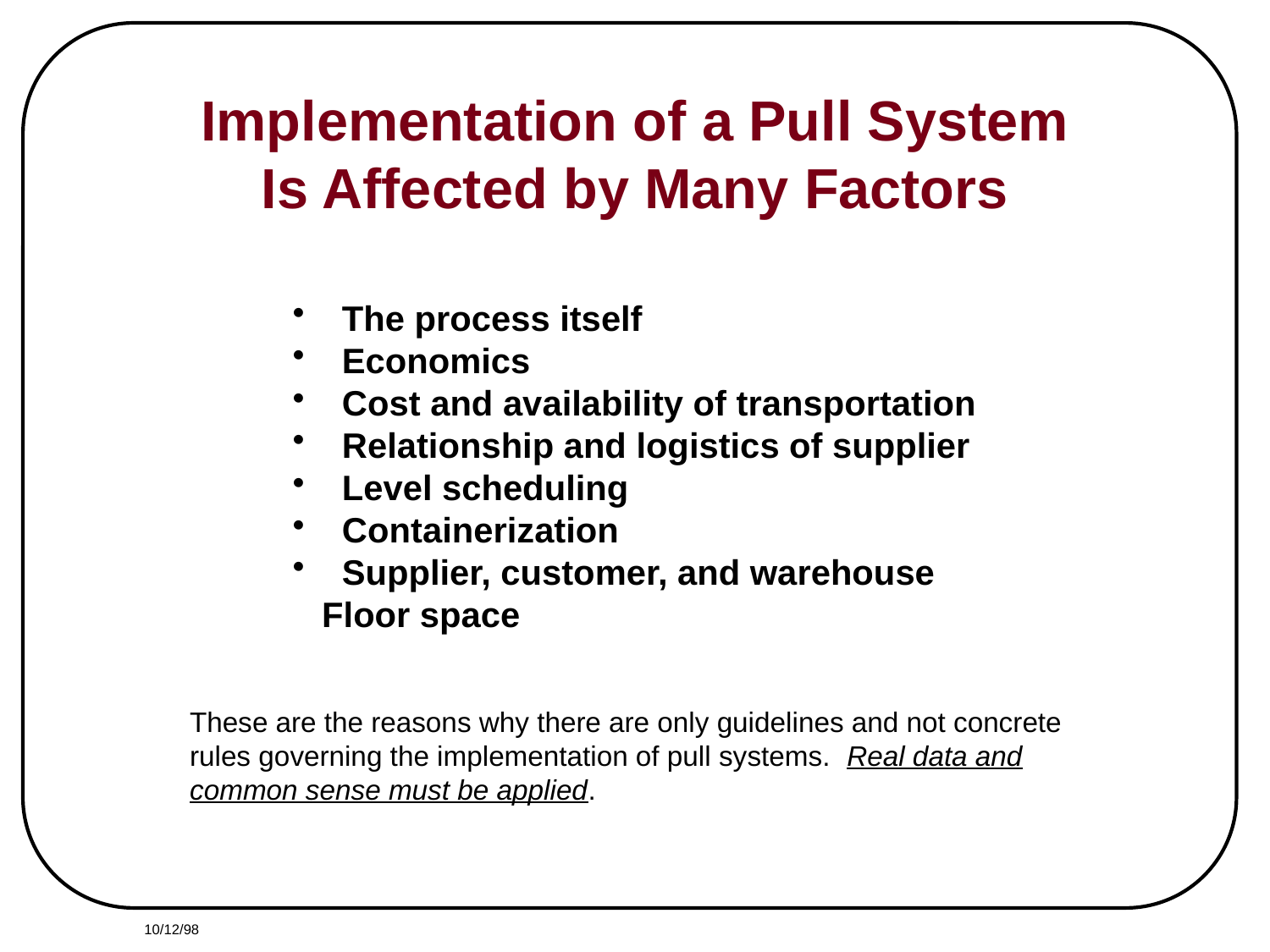

Implementation of a Pull System
Is Affected by Many Factors
  The process itself
  Economics
  Cost and availability of transportation
  Relationship and logistics of supplier
  Level scheduling
  Containerization
  Supplier, customer, and warehouse
   Floor space
These are the reasons why there are only guidelines and not concrete rules governing the implementation of pull systems.  Real data and common sense must be applied.
10/12/98